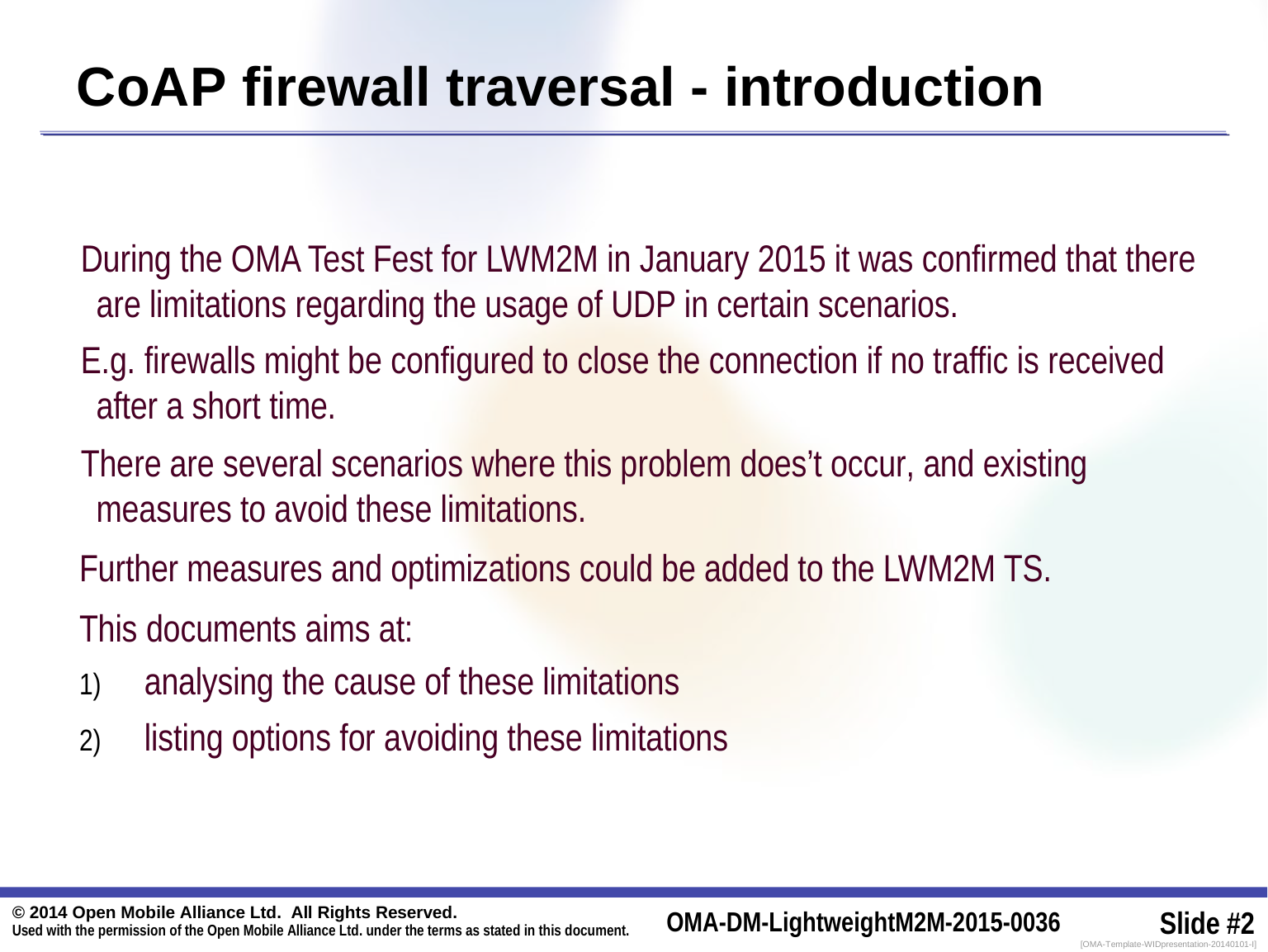

# CoAP firewall traversal - introduction

During the OMA Test Fest for LWM2M in January 2015 it was confirmed that there are limitations regarding the usage of UDP in certain scenarios.
E.g. firewalls might be configured to close the connection if no traffic is received after a short time.
There are several scenarios where this problem does’t occur, and existing measures to avoid these limitations.
Further measures and optimizations could be added to the LWM2M TS.
This documents aims at:
1) 	analysing the cause of these limitations
2) 	listing options for avoiding these limitations

© 2014 Open Mobile Alliance Ltd.  All Rights Reserved.
Used with the permission of the Open Mobile Alliance Ltd. under the terms as stated in this document.
OMA-DM-LightweightM2M-2015-0036
Slide #2
[OMA-Template-WIDpresentation-20140101-I]